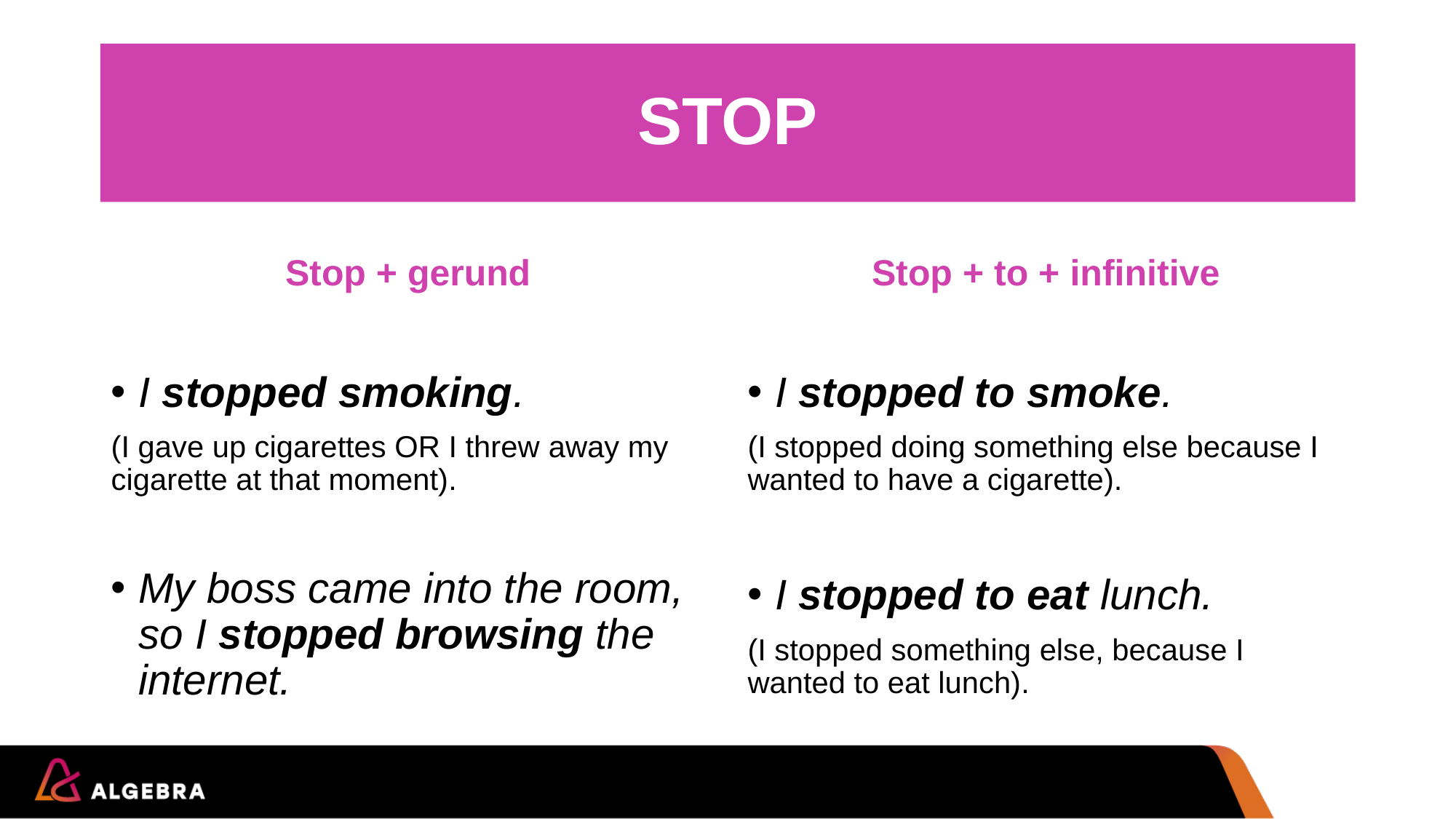

# STOP
Stop + gerund
Stop + to + infinitive

I stopped smoking.
(I gave up cigarettes OR I threw away my cigarette at that moment).

My boss came into the room, so I stopped browsing the internet.

I stopped to smoke.
(I stopped doing something else because I wanted to have a cigarette).

I stopped to eat lunch.
(I stopped something else, because I wanted to eat lunch).